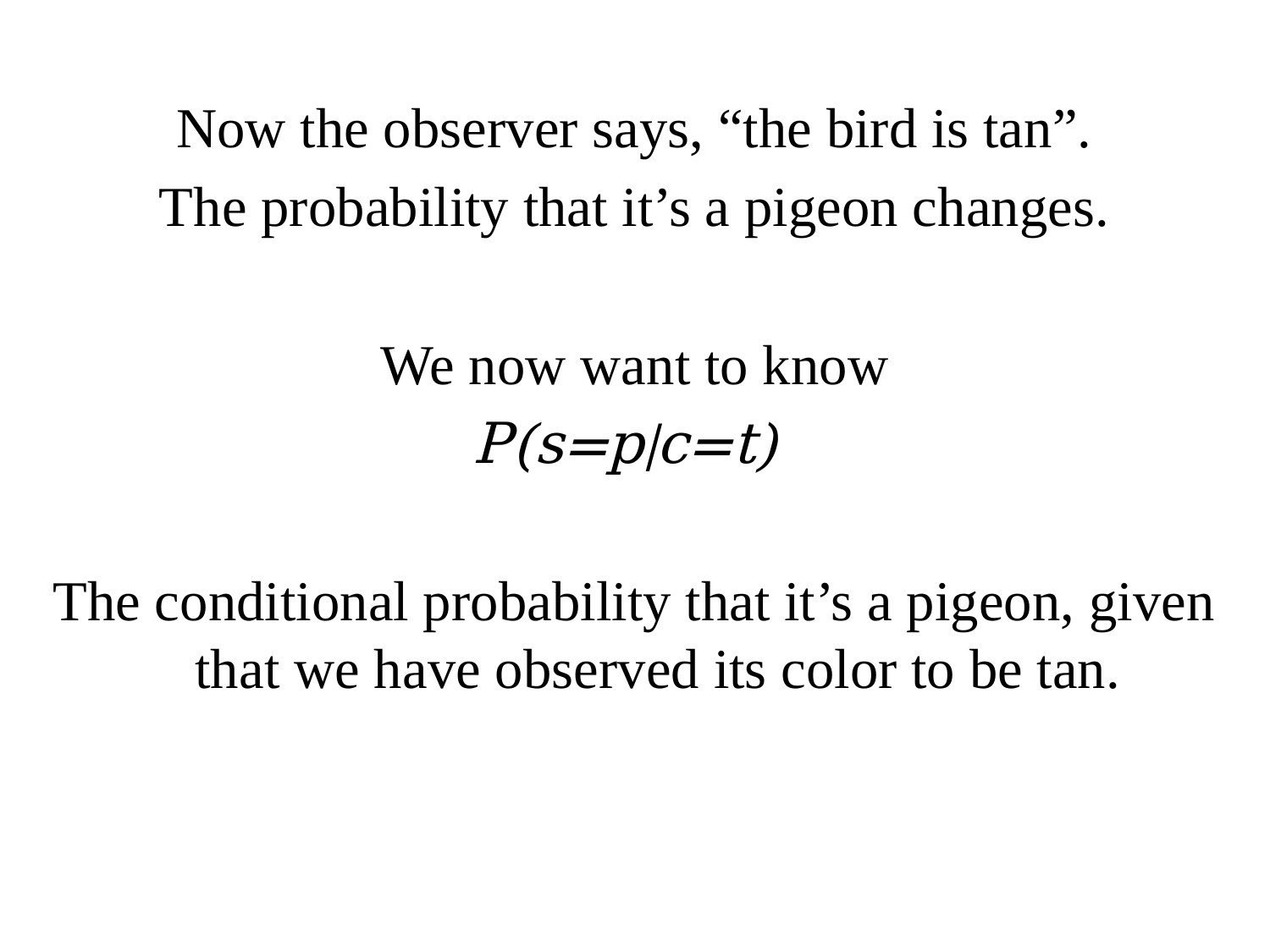

Now the observer says, “the bird is tan”.
The probability that it’s a pigeon changes.

We now want to know
P(s=p|c=t)

The conditional probability that it’s a pigeon, given that we have observed its color to be tan.